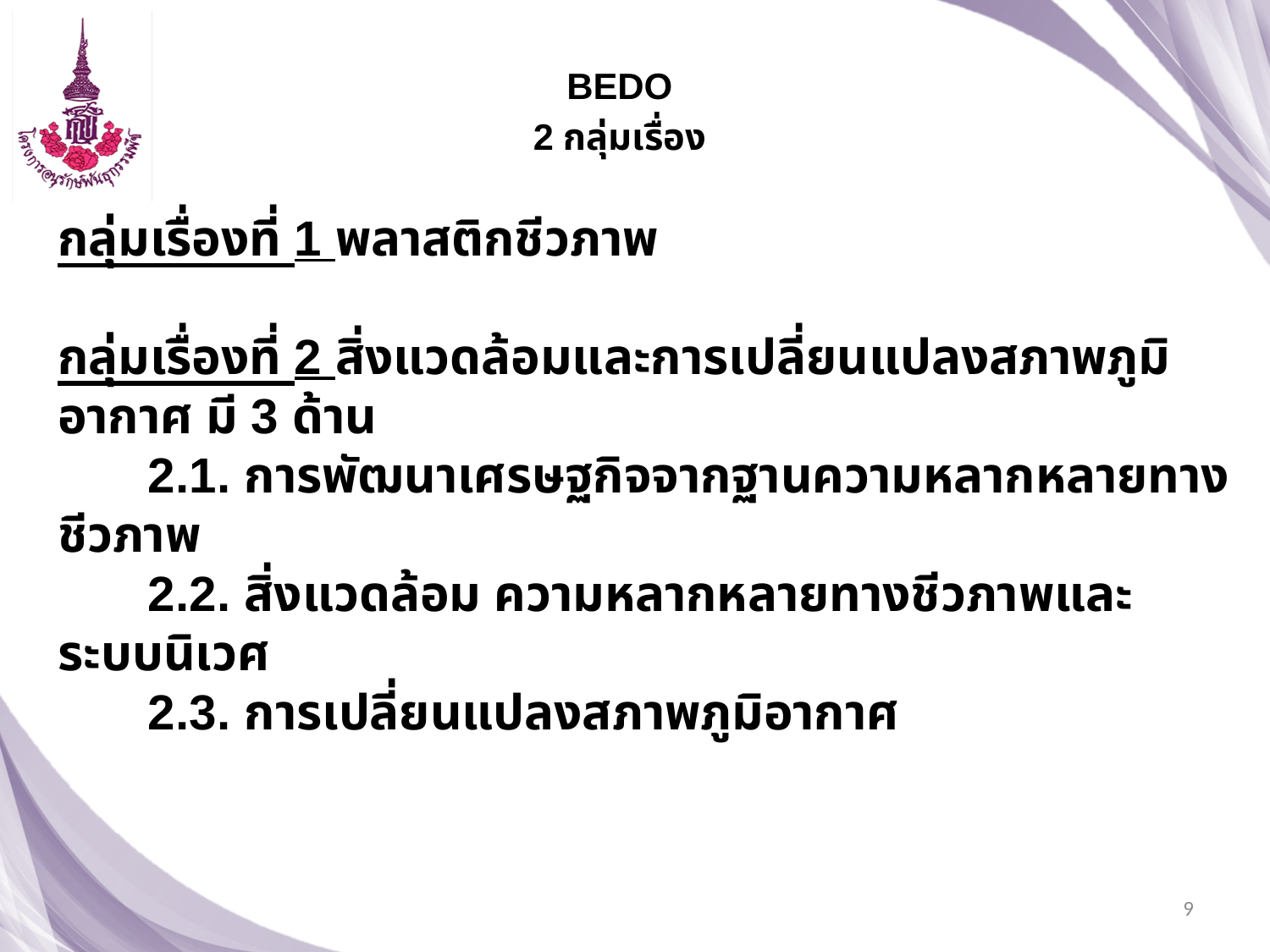

BEDO
2 กลุ่มเรื่อง
# กลุ่มเรื่องที่ 1 พลาสติกชีวภาพ กลุ่มเรื่องที่ 2 สิ่งแวดล้อมและการเปลี่ยนแปลงสภาพภูมิอากาศ มี 3 ด้าน 2.1. การพัฒนาเศรษฐกิจจากฐานความหลากหลายทางชีวภาพ 2.2. สิ่งแวดล้อม ความหลากหลายทางชีวภาพและระบบนิเวศ 2.3. การเปลี่ยนแปลงสภาพภูมิอากาศ
9